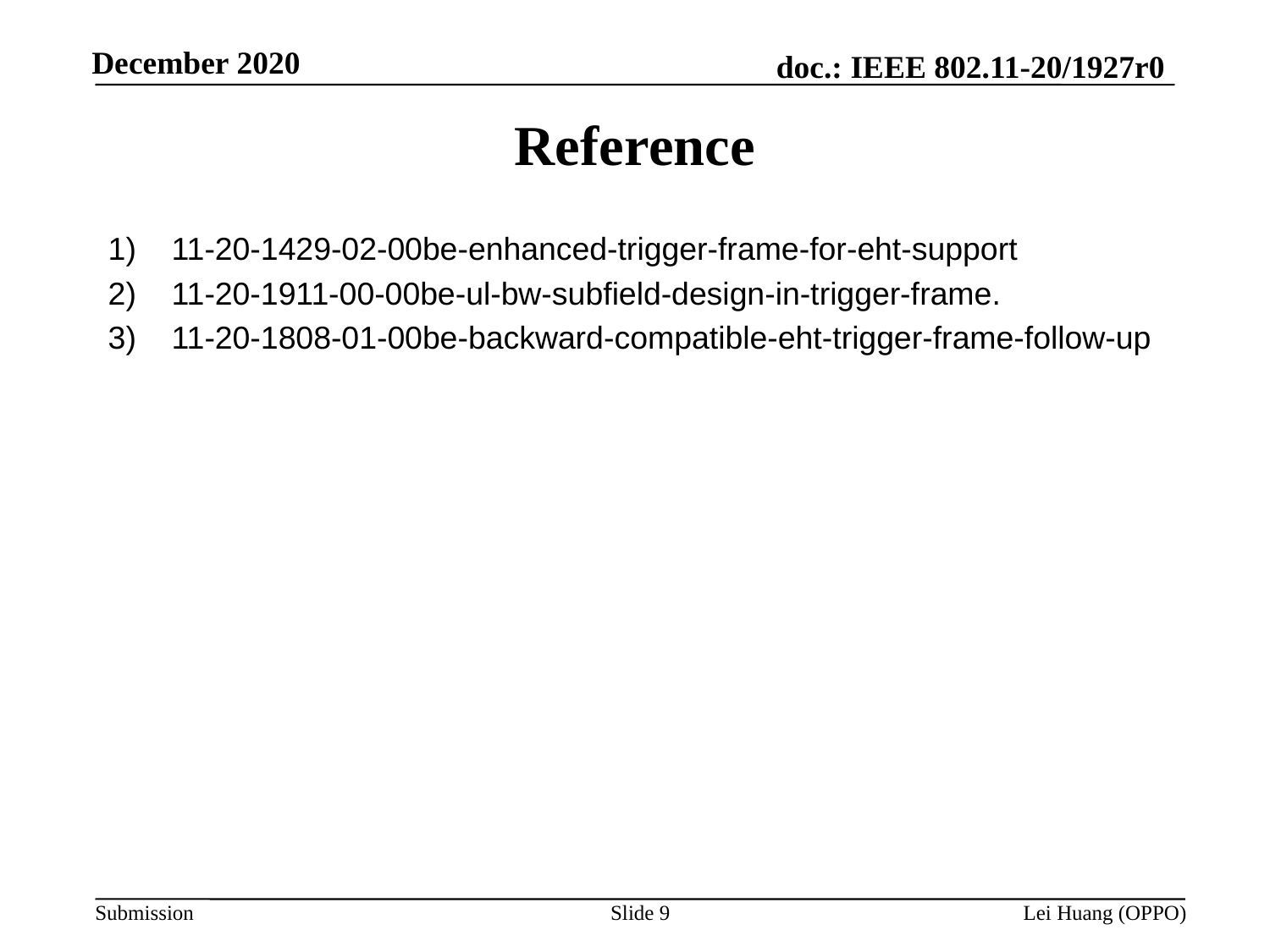

# Reference
11-20-1429-02-00be-enhanced-trigger-frame-for-eht-support
11-20-1911-00-00be-ul-bw-subfield-design-in-trigger-frame.
11-20-1808-01-00be-backward-compatible-eht-trigger-frame-follow-up
Slide 9
Lei Huang (OPPO)